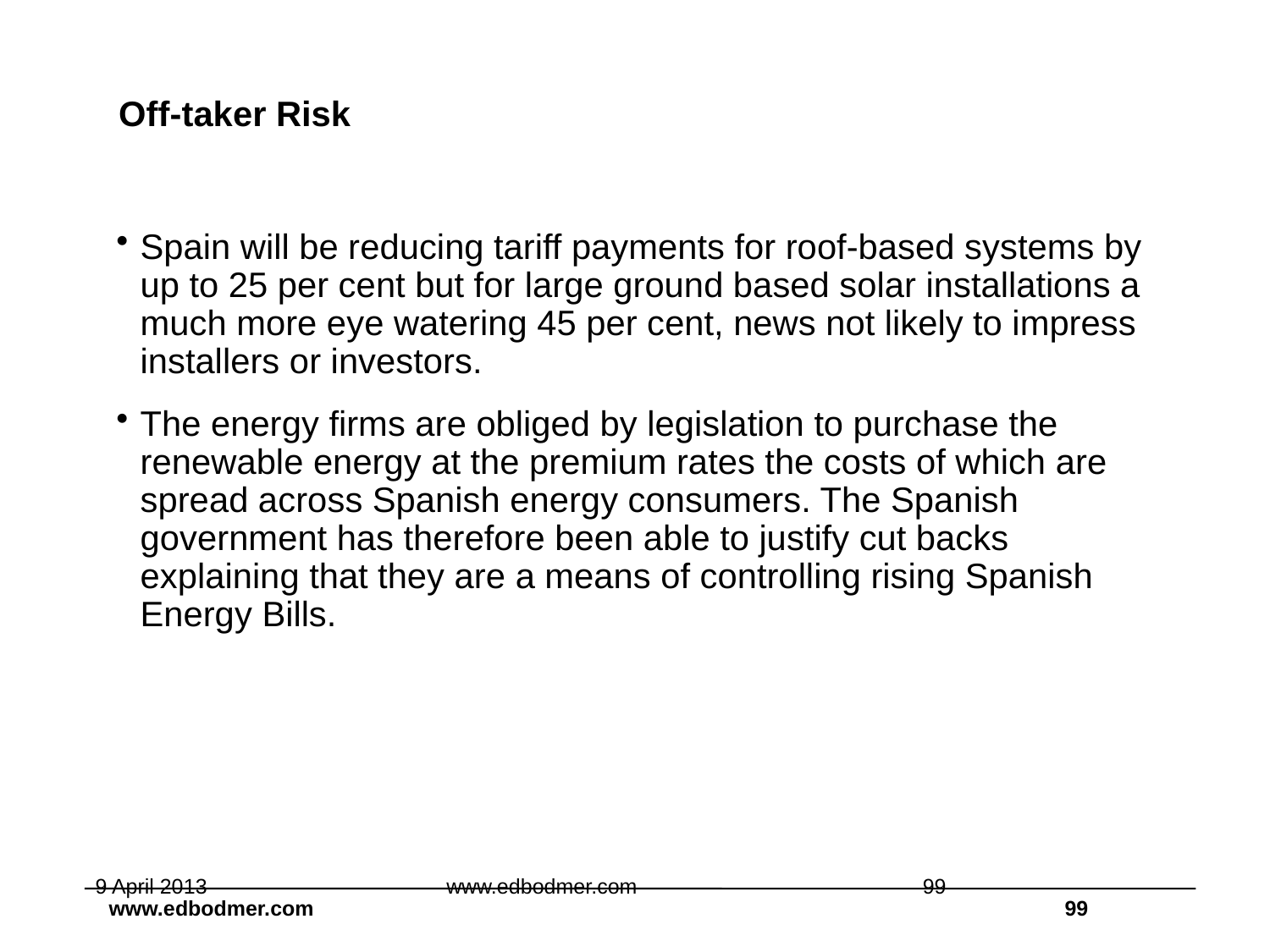

# Off-taker Risk
Spain will be reducing tariff payments for roof-based systems by up to 25 per cent but for large ground based solar installations a much more eye watering 45 per cent, news not likely to impress installers or investors.
The energy firms are obliged by legislation to purchase the renewable energy at the premium rates the costs of which are spread across Spanish energy consumers. The Spanish government has therefore been able to justify cut backs explaining that they are a means of controlling rising Spanish Energy Bills.

9 April 2013
www.edbodmer.com
99